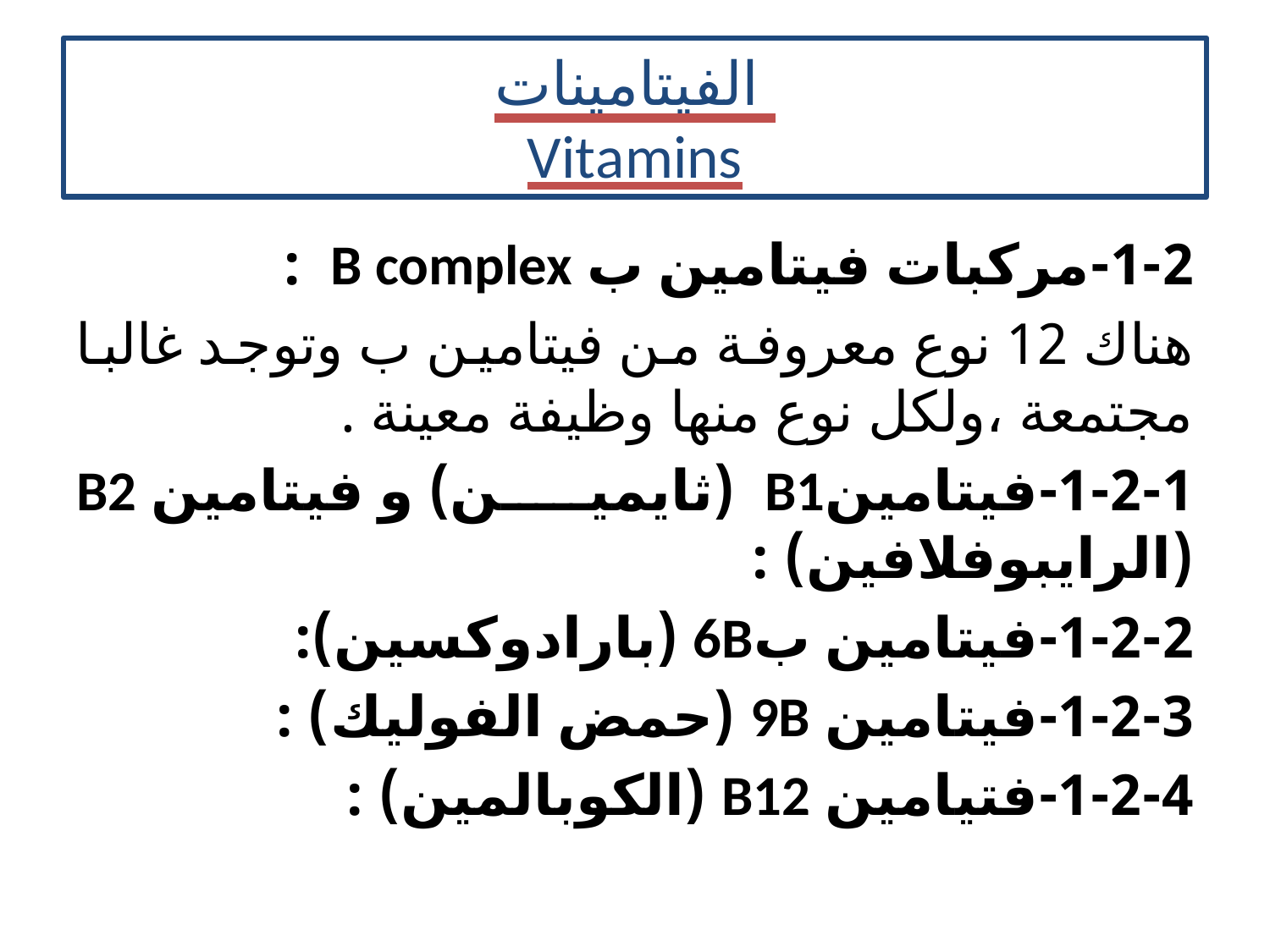

# الفيتامينات Vitamins
1-2-مركبات فيتامين ب B complex  :
هناك 12 نوع معروفة من فيتامين ب وتوجد غالبا مجتمعة ،ولكل نوع منها وظيفة معينة .
1-2-1-فيتامينB1  (ثايمين) و فيتامين B2 (الرايبوفلافين) :
1-2-2-فيتامين ب6B (بارادوكسين):
1-2-3-فيتامين 9B (حمض الفوليك) :
1-2-4-فتيامين B12 (الكوبالمين) :